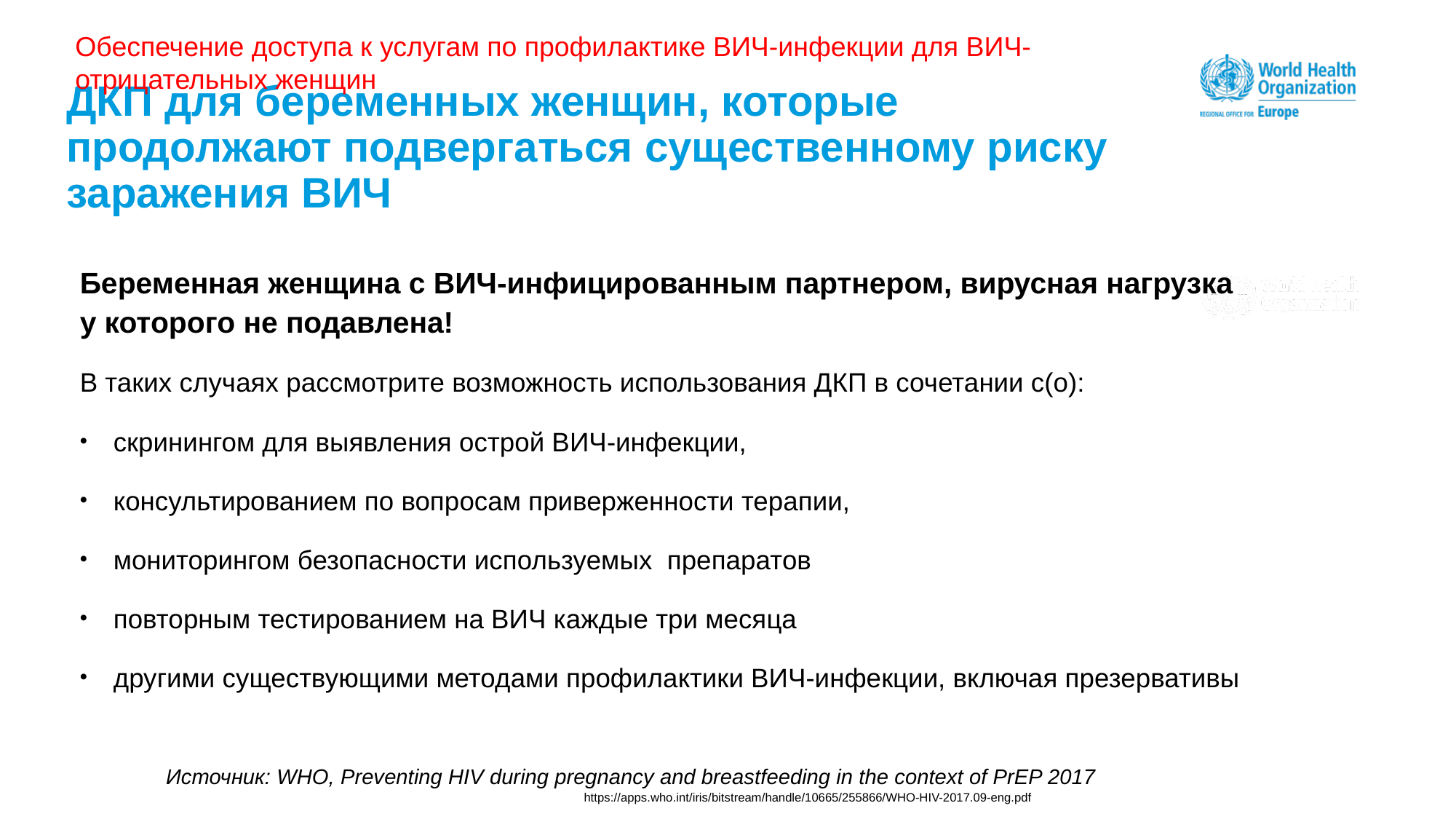

Обеспечение доступа к услугам по профилактике ВИЧ-инфекции для ВИЧ-отрицательных женщин
# ДКП для беременных женщин, которые продолжают подвергаться существенному риску заражения ВИЧ
Беременная женщина с ВИЧ-инфицированным партнером, вирусная нагрузка у которого не подавлена!
В таких случаях рассмотрите возможность использования ДКП в сочетании с(о):
скринингом для выявления острой ВИЧ-инфекции,
консультированием по вопросам приверженности терапии,
мониторингом безопасности используемых  препаратов
повторным тестированием на ВИЧ каждые три месяца
другими существующими методами профилактики ВИЧ-инфекции, включая презервативы

Источник: WHO, Preventing HIV during pregnancy and breastfeeding in the context of PrEP 2017
https://apps.who.int/iris/bitstream/handle/10665/255866/WHO-HIV-2017.09-eng.pdf